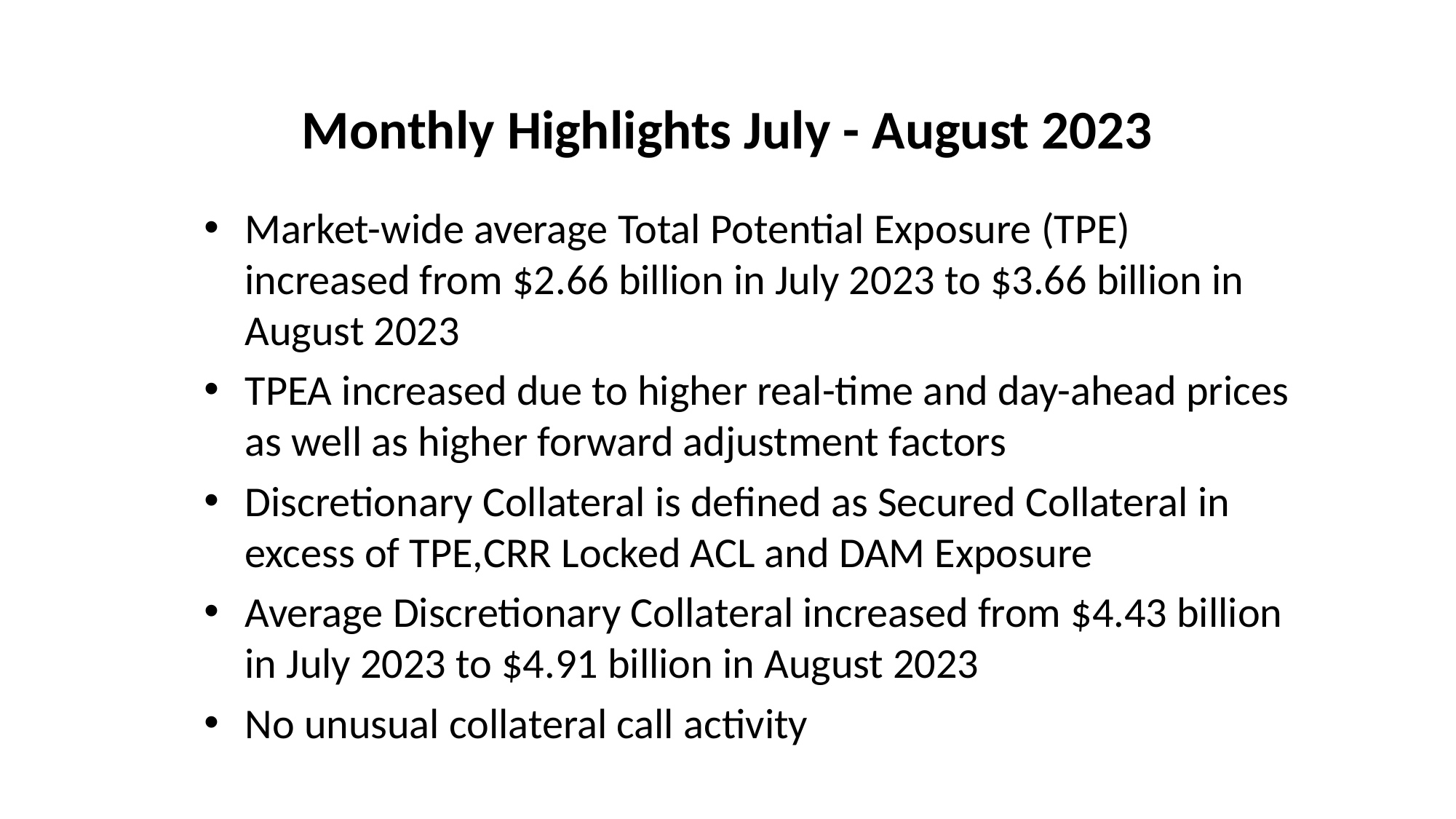

# Monthly Highlights July - August 2023
Market-wide average Total Potential Exposure (TPE) increased from $2.66 billion in July 2023 to $3.66 billion in August 2023
TPEA increased due to higher real-time and day-ahead prices as well as higher forward adjustment factors
Discretionary Collateral is defined as Secured Collateral in excess of TPE,CRR Locked ACL and DAM Exposure
Average Discretionary Collateral increased from $4.43 billion in July 2023 to $4.91 billion in August 2023
No unusual collateral call activity